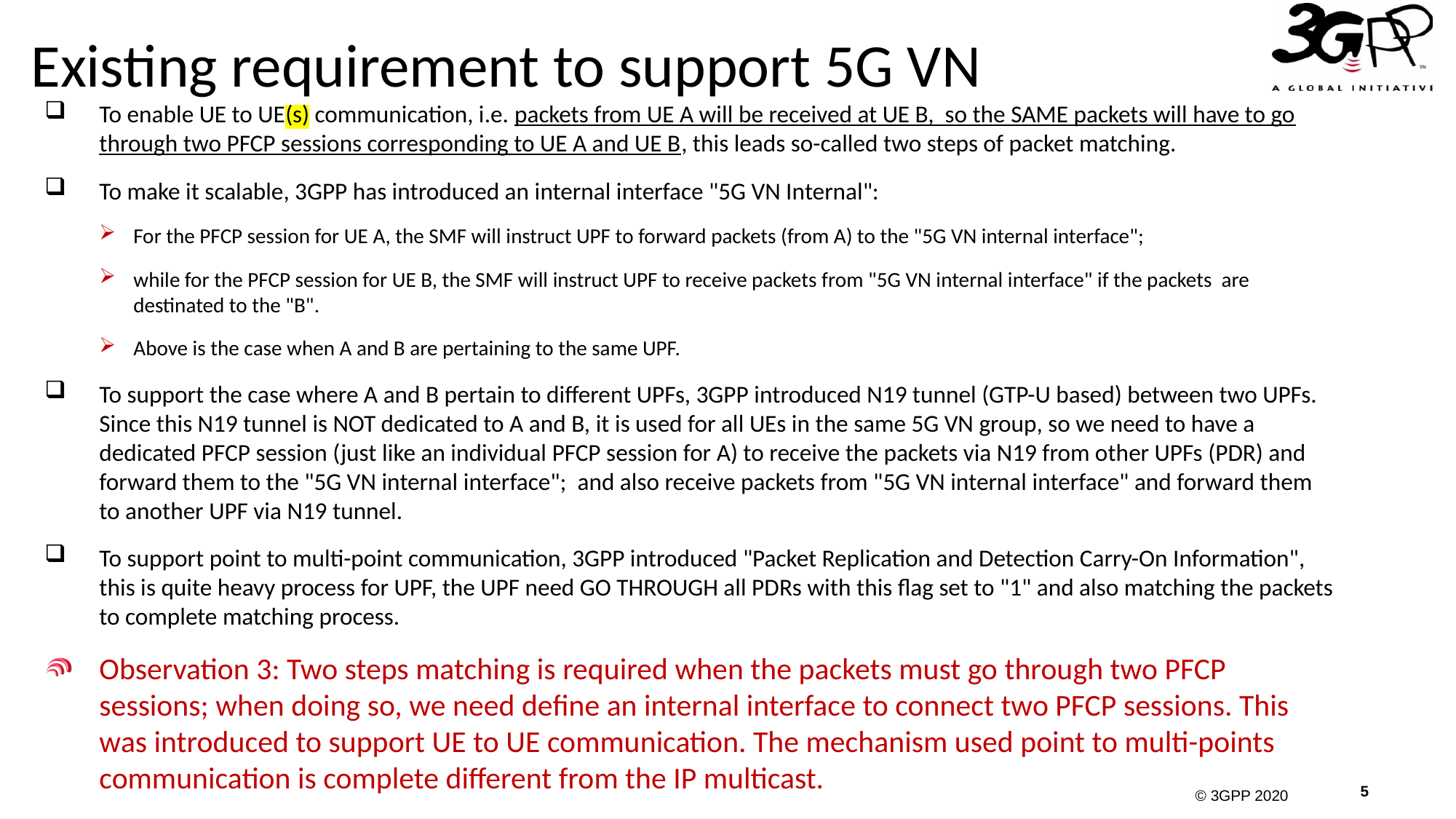

# Existing requirement to support 5G VN
To enable UE to UE(s) communication, i.e. packets from UE A will be received at UE B,  so the SAME packets will have to go through two PFCP sessions corresponding to UE A and UE B, this leads so-called two steps of packet matching.
To make it scalable, 3GPP has introduced an internal interface "5G VN Internal":
For the PFCP session for UE A, the SMF will instruct UPF to forward packets (from A) to the "5G VN internal interface";
while for the PFCP session for UE B, the SMF will instruct UPF to receive packets from "5G VN internal interface" if the packets  are destinated to the "B".
Above is the case when A and B are pertaining to the same UPF.
To support the case where A and B pertain to different UPFs, 3GPP introduced N19 tunnel (GTP-U based) between two UPFs. Since this N19 tunnel is NOT dedicated to A and B, it is used for all UEs in the same 5G VN group, so we need to have a dedicated PFCP session (just like an individual PFCP session for A) to receive the packets via N19 from other UPFs (PDR) and forward them to the "5G VN internal interface";  and also receive packets from "5G VN internal interface" and forward them to another UPF via N19 tunnel.
To support point to multi-point communication, 3GPP introduced "Packet Replication and Detection Carry-On Information", this is quite heavy process for UPF, the UPF need GO THROUGH all PDRs with this flag set to "1" and also matching the packets to complete matching process.
Observation 3: Two steps matching is required when the packets must go through two PFCP sessions; when doing so, we need define an internal interface to connect two PFCP sessions. This was introduced to support UE to UE communication. The mechanism used point to multi-points communication is complete different from the IP multicast.